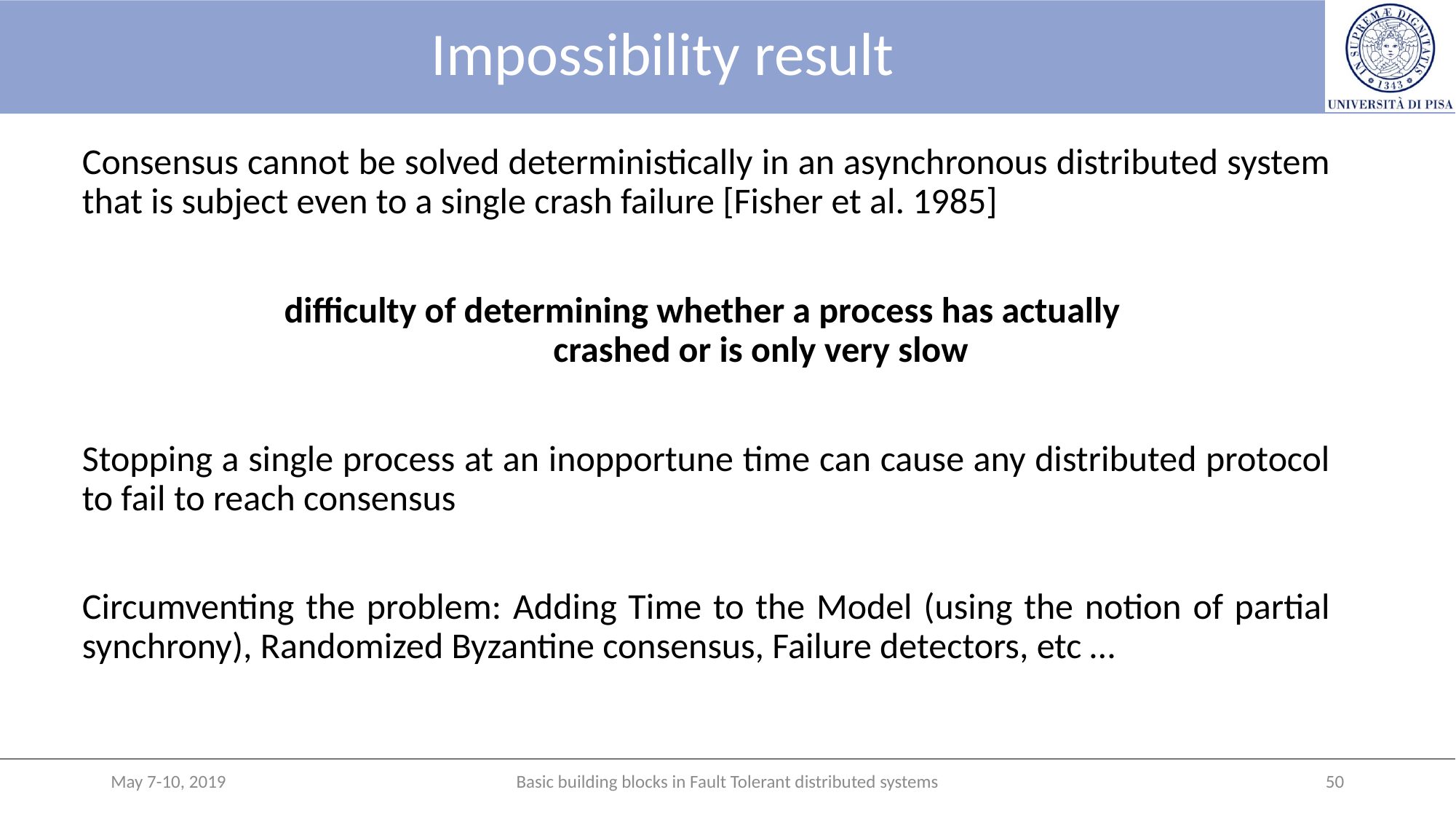

# Impossibility result
Consensus cannot be solved deterministically in an asynchronous distributed system that is subject even to a single crash failure [Fisher et al. 1985]

difficulty of determining whether a process has actually
	crashed or is only very slow

Stopping a single process at an inopportune time can cause any distributed protocol to fail to reach consensus

Circumventing the problem: Adding Time to the Model (using the notion of partial synchrony), Randomized Byzantine consensus, Failure detectors, etc …
May 7-10, 2019
Basic building blocks in Fault Tolerant distributed systems
50